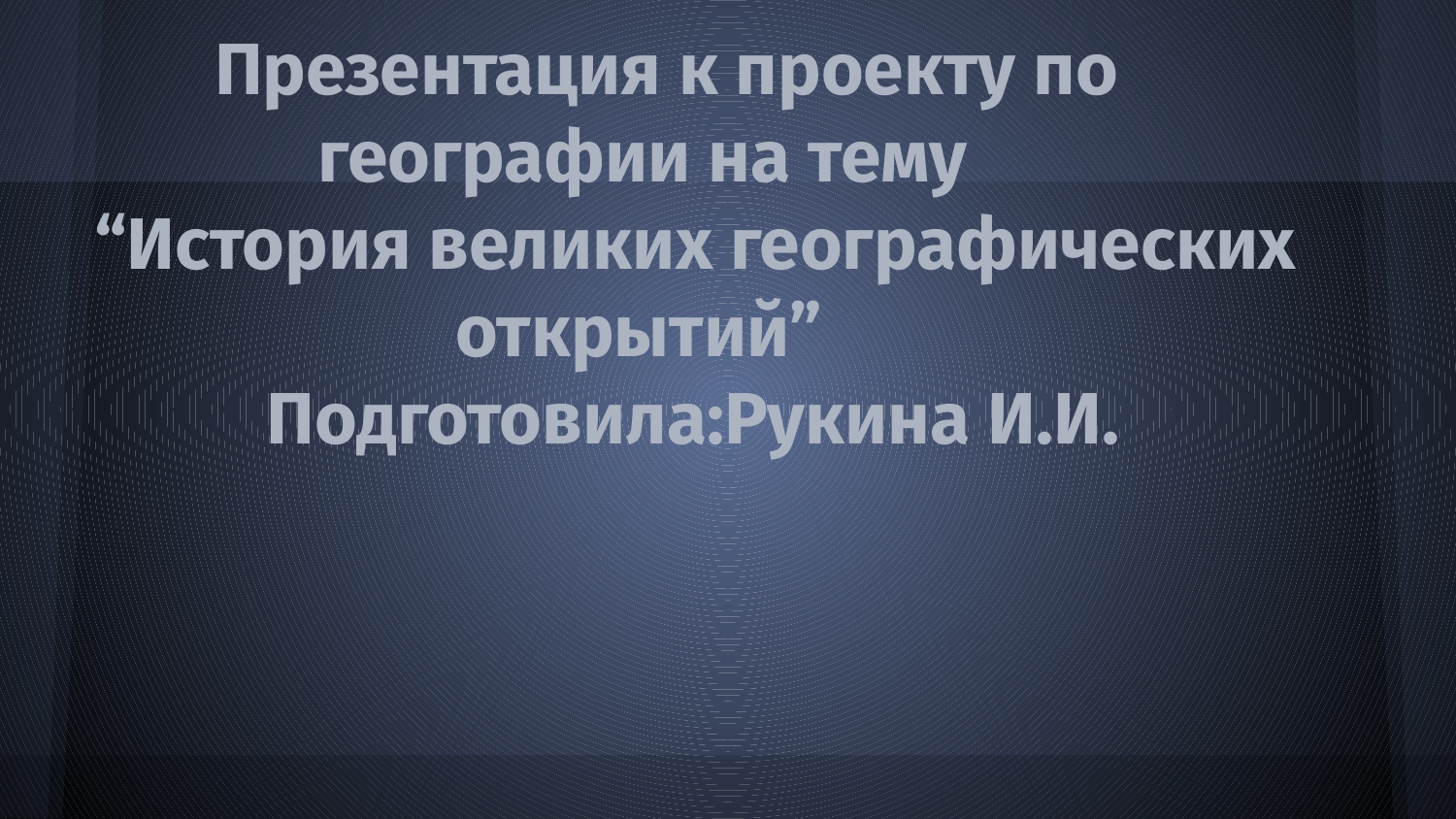

# Презентация к проекту по
             географии на тему
“История великих географических
                     открытий”
          Подготовила:Рукина И.И.